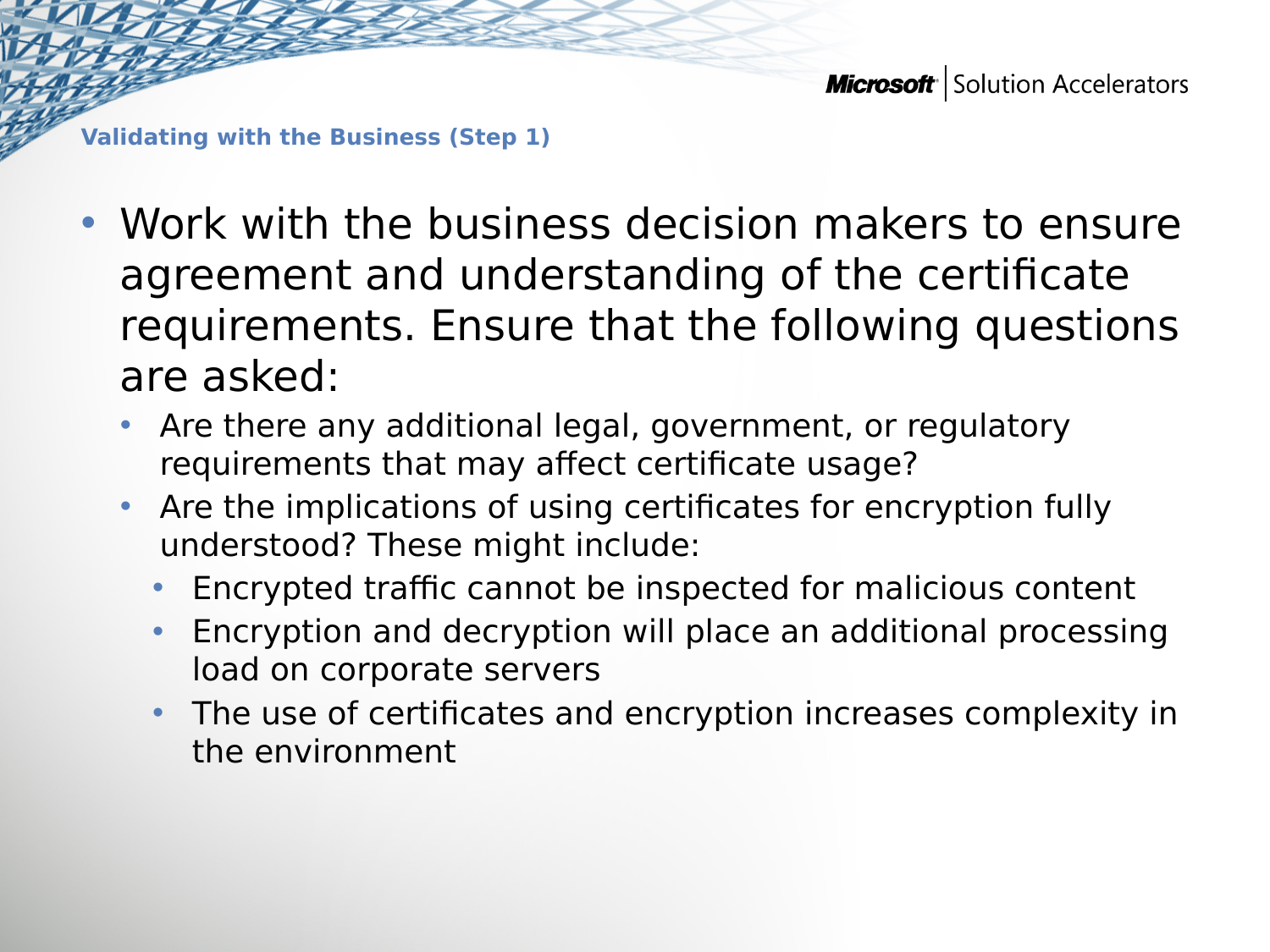

# Validating with the Business (Step 1)
Work with the business decision makers to ensure agreement and understanding of the certificate requirements. Ensure that the following questions are asked:
Are there any additional legal, government, or regulatory requirements that may affect certificate usage?
Are the implications of using certificates for encryption fully understood? These might include:
Encrypted traffic cannot be inspected for malicious content
Encryption and decryption will place an additional processing load on corporate servers
The use of certificates and encryption increases complexity in the environment